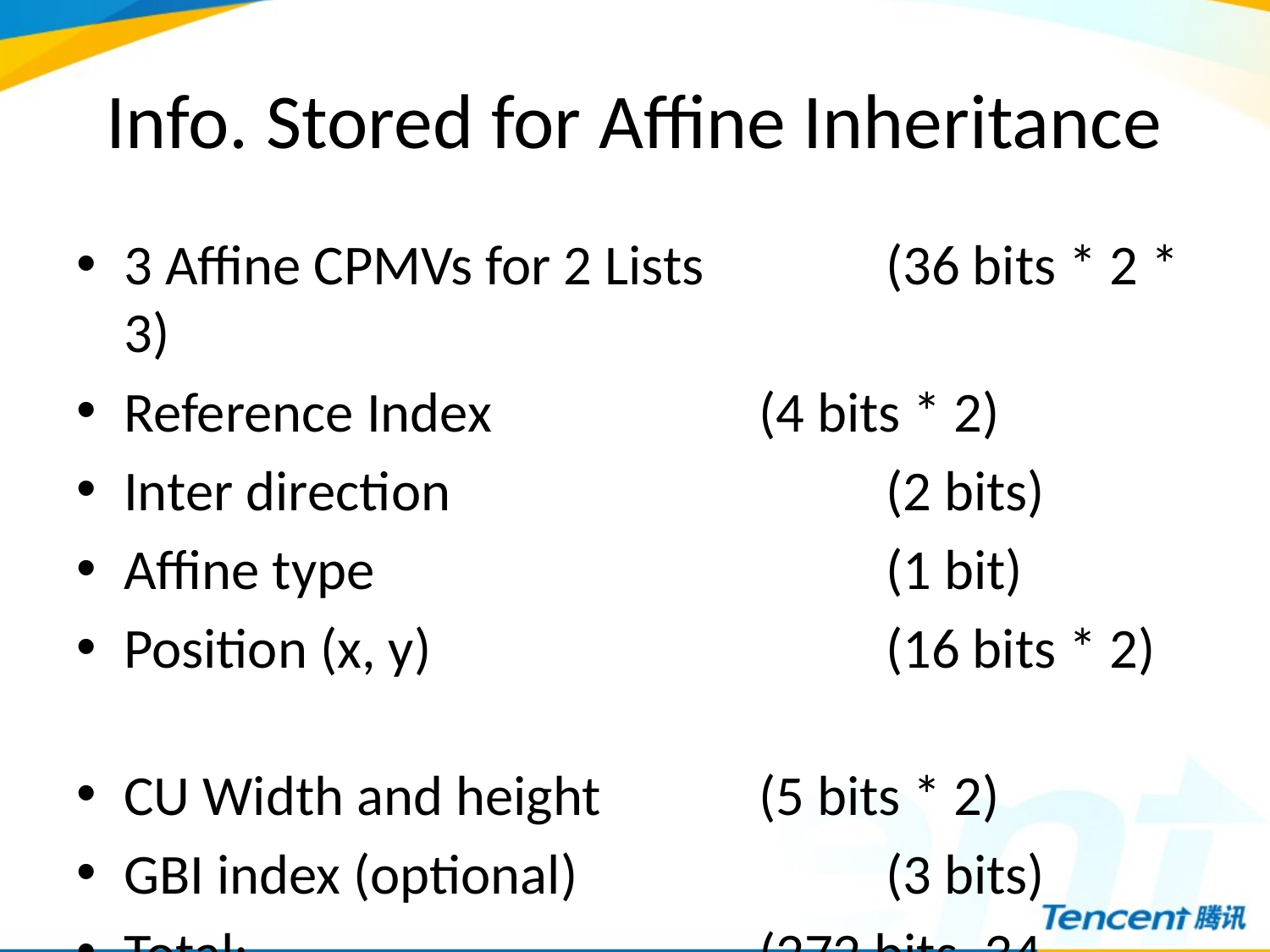

# Info. Stored for Affine Inheritance
3 Affine CPMVs for 2 Lists		(36 bits * 2 * 3)
Reference Index			(4 bits * 2)
Inter direction				(2 bits)
Affine type 				(1 bit)
Position (x, y)				(16 bits * 2)
CU Width and height		(5 bits * 2)
GBI index (optional)			(3 bits)
Total: 				(272 bits, 34 Bytes)